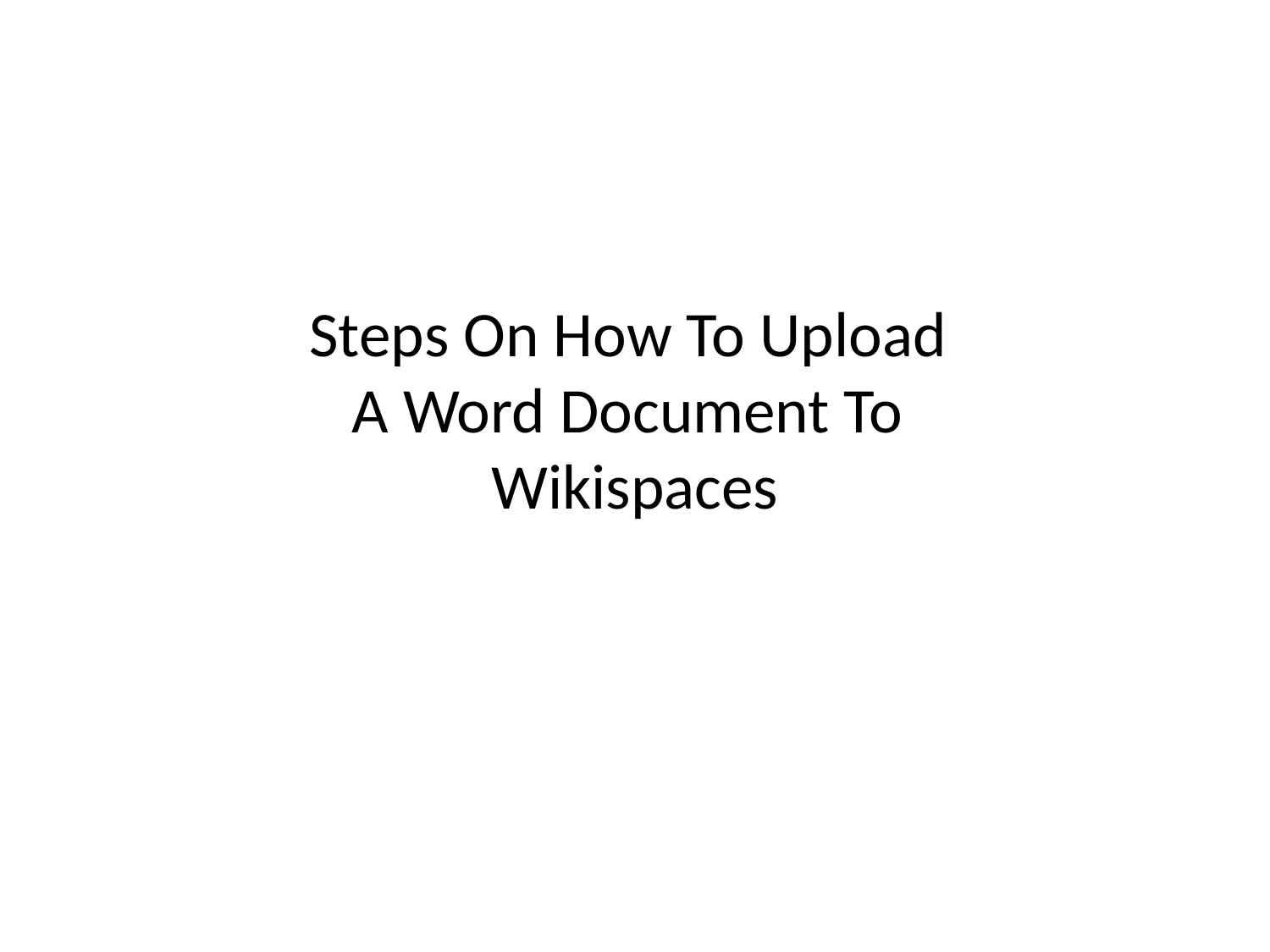

# Steps On How To Upload A Word Document To Wikispaces